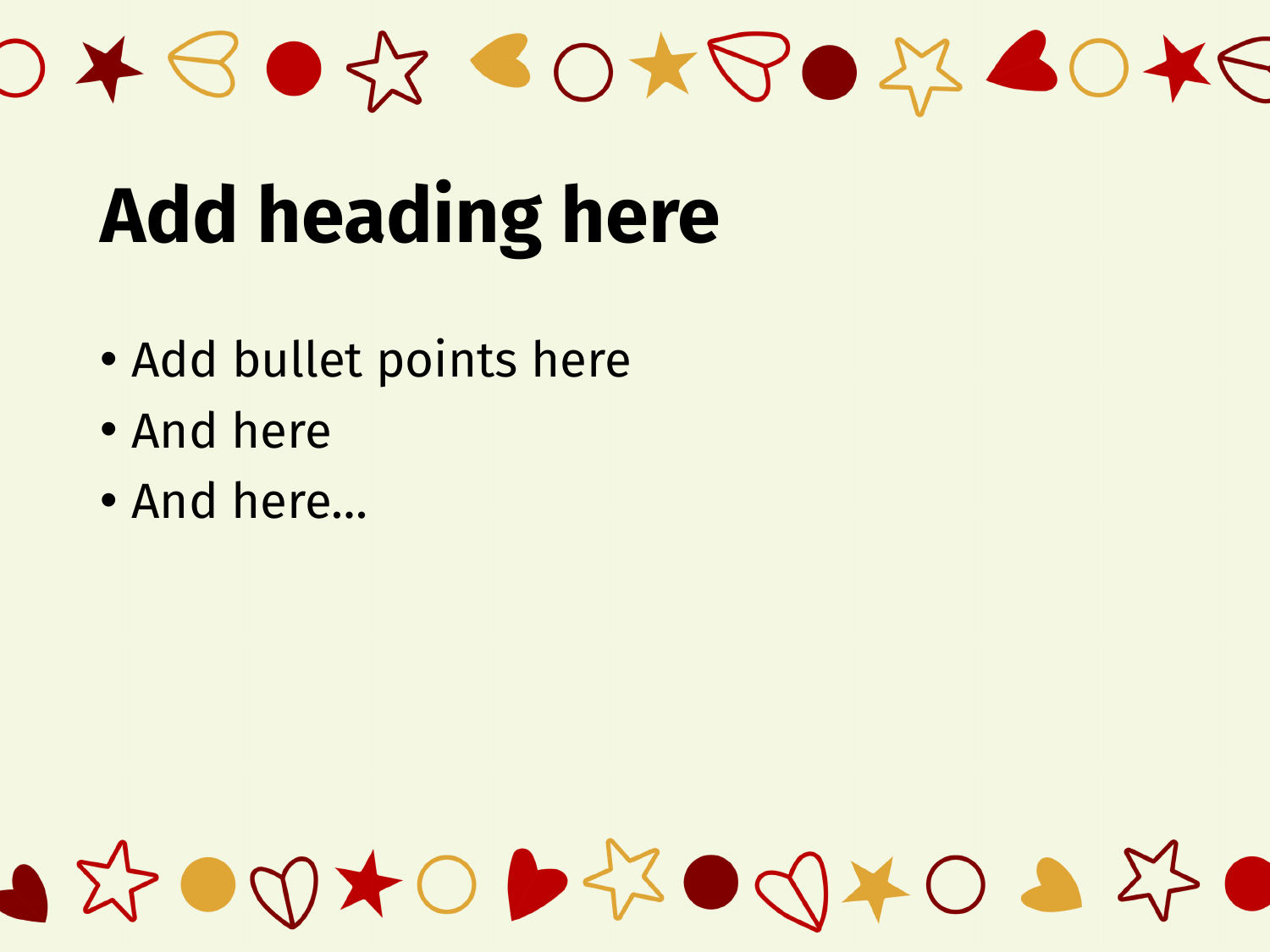

Bullet points
# Add heading here
Add bullet points here
And here
And here…